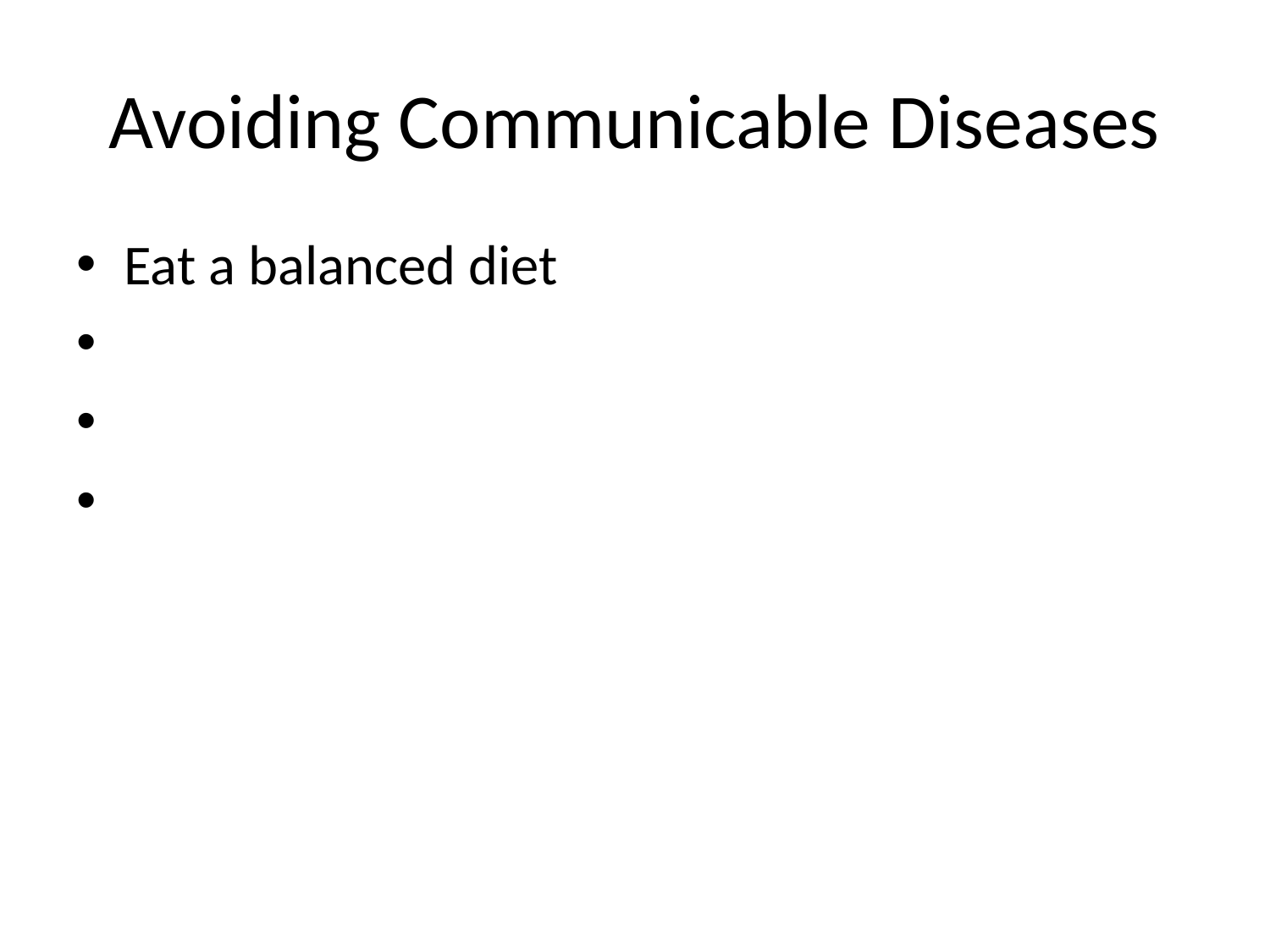

# Avoiding Communicable Diseases
Eat a balanced diet